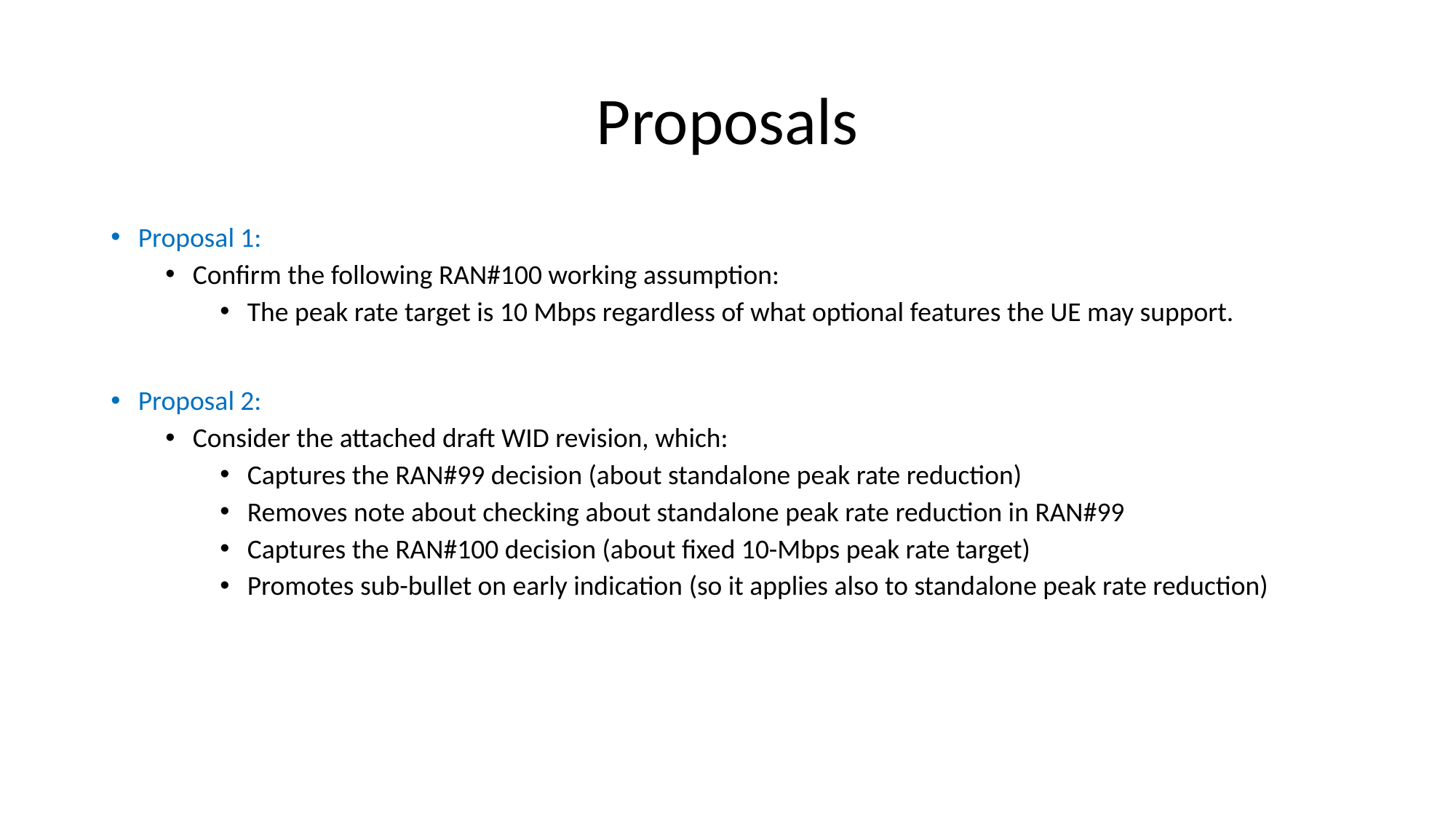

# Proposals
Proposal 1:
Confirm the following RAN#100 working assumption:
The peak rate target is 10 Mbps regardless of what optional features the UE may support.

Proposal 2:
Consider the attached draft WID revision, which:
Captures the RAN#99 decision (about standalone peak rate reduction)
Removes note about checking about standalone peak rate reduction in RAN#99
Captures the RAN#100 decision (about fixed 10-Mbps peak rate target)
Promotes sub-bullet on early indication (so it applies also to standalone peak rate reduction)